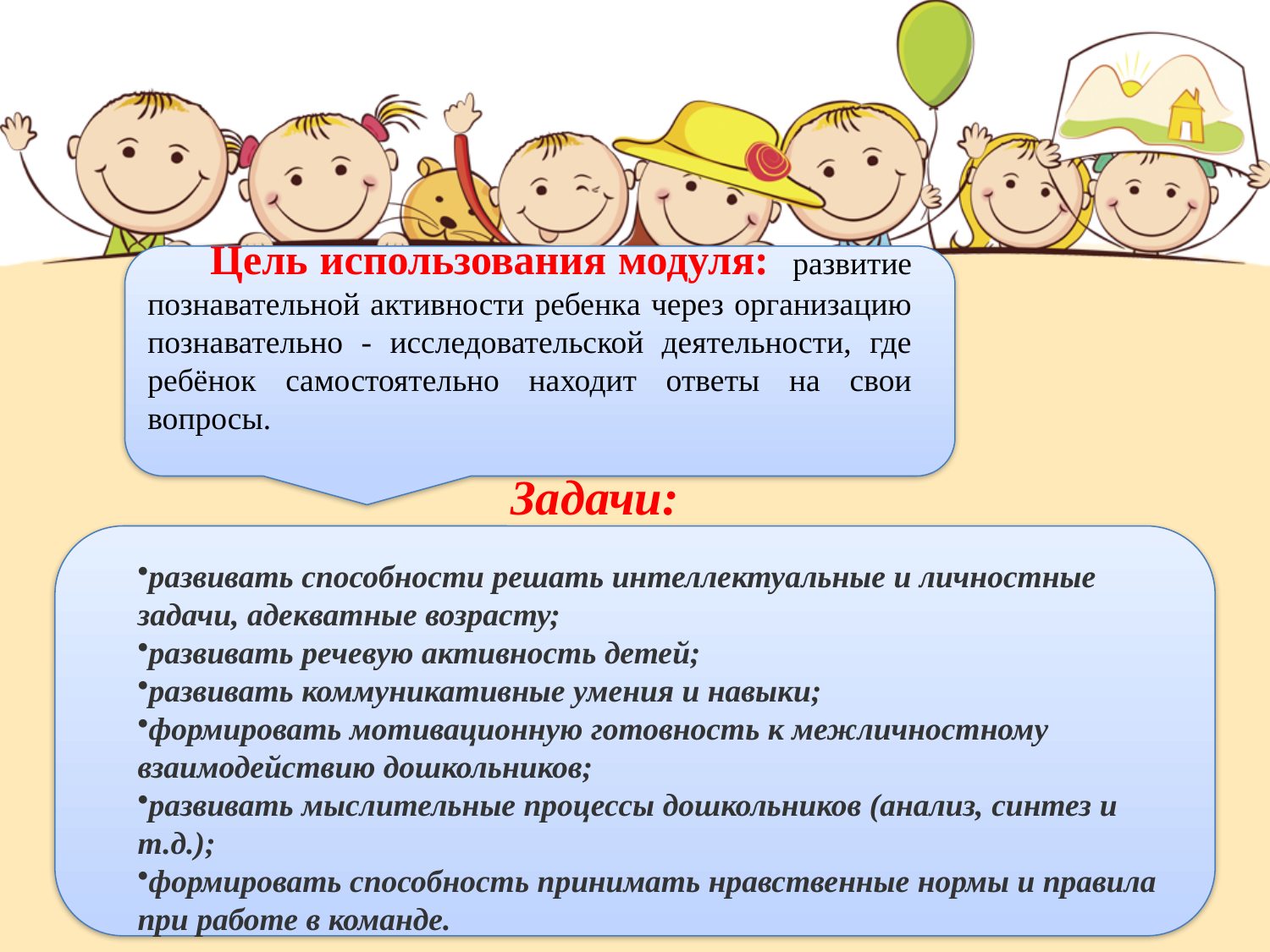

Цель использования модуля:  развитие познавательной активности ребенка через организацию познавательно - исследовательской деятельности, где ребёнок самостоятельно находит ответы на свои вопросы.

Задачи:

развивать способности решать интеллектуальные и личностные задачи, адекватные возрасту;
развивать речевую активность детей;
развивать коммуникативные умения и навыки;
формировать мотивационную готовность к межличностному взаимодействию дошкольников;
развивать мыслительные процессы дошкольников (анализ, синтез и т.д.);
формировать способность принимать нравственные нормы и правила при работе в команде.